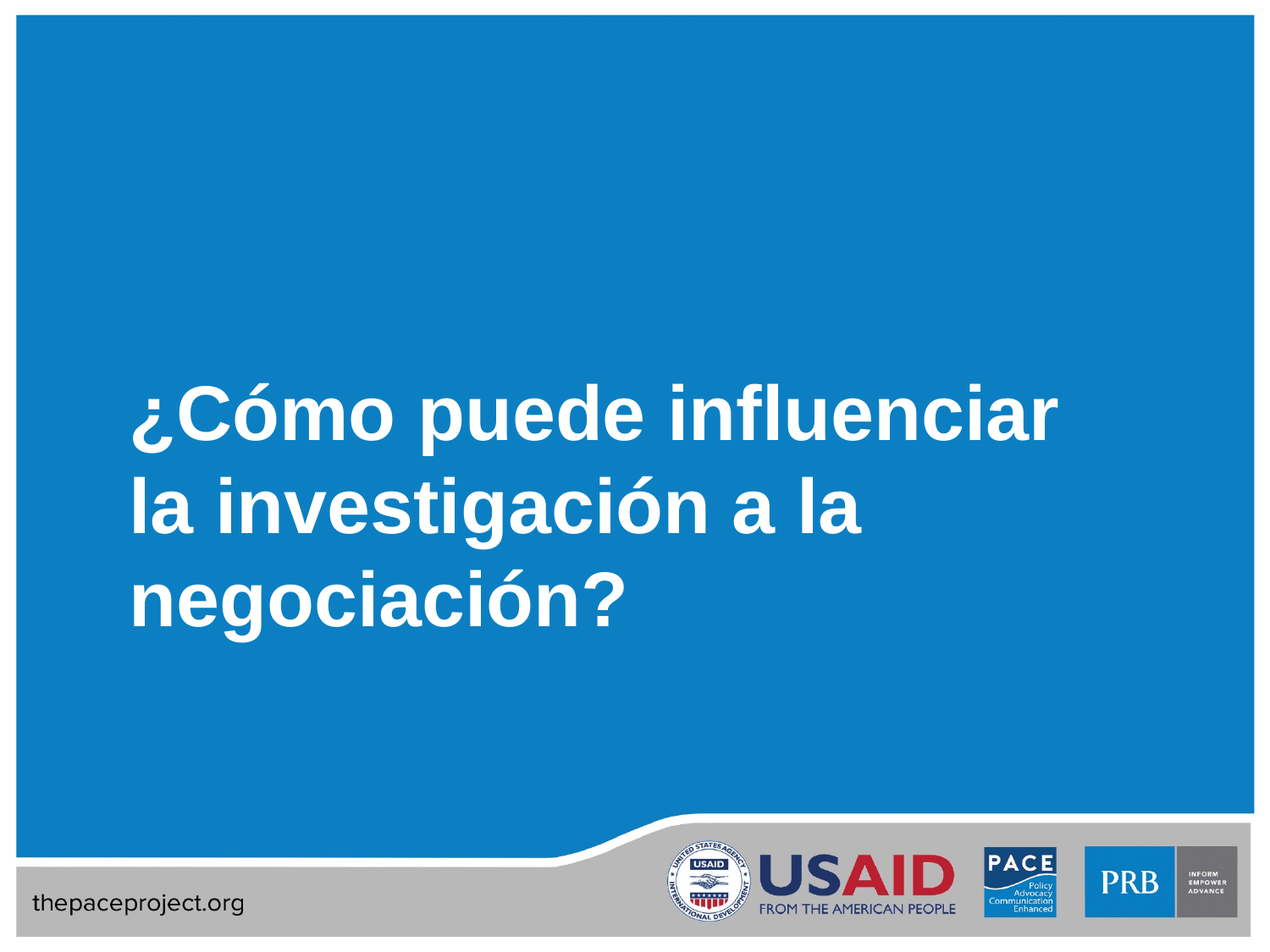

¿Cómo puede influenciar la investigación a la negociación?